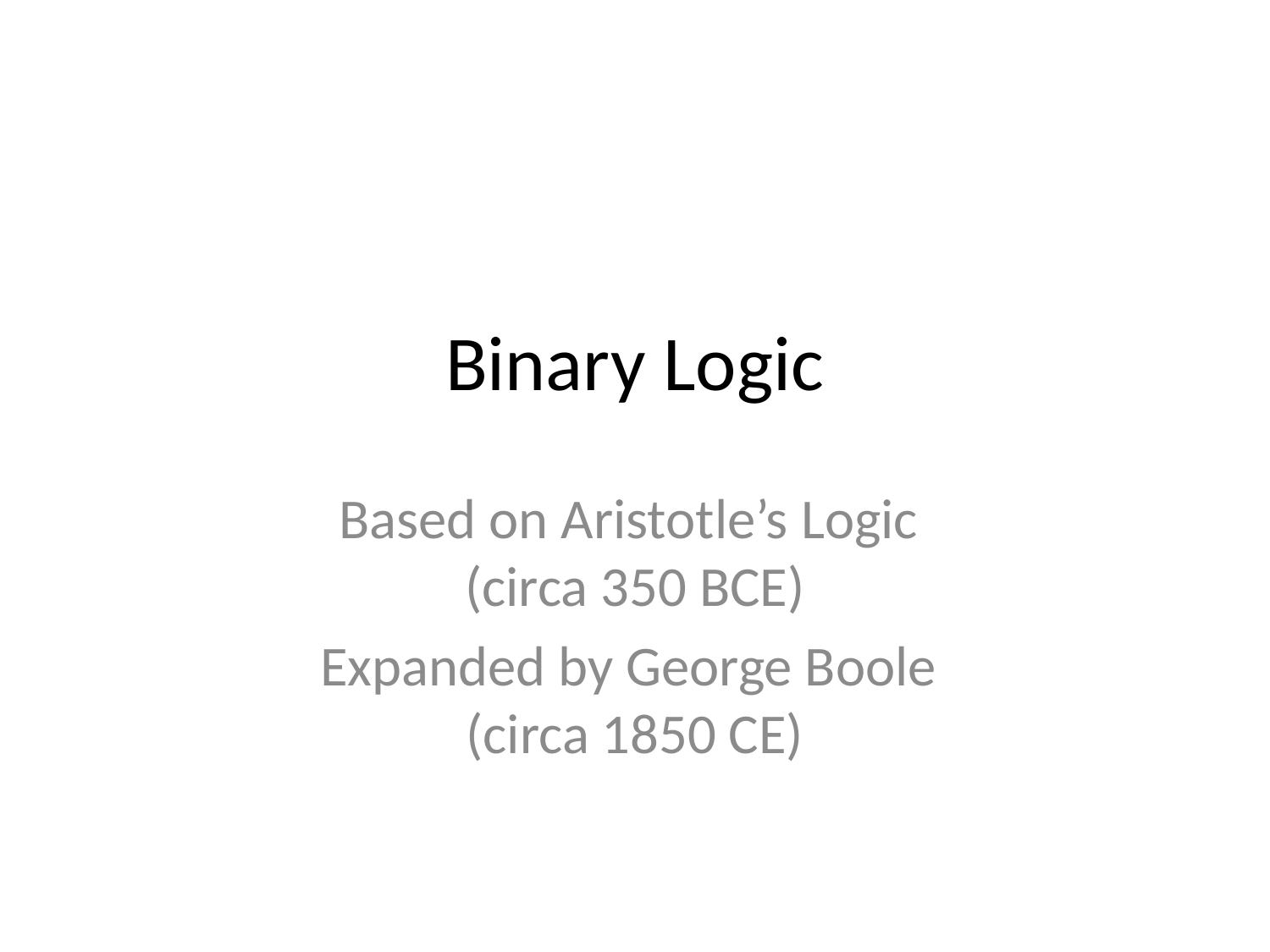

# Binary Logic
Based on Aristotle’s Logic
(circa 350 BCE)
Expanded by George Boole
(circa 1850 CE)